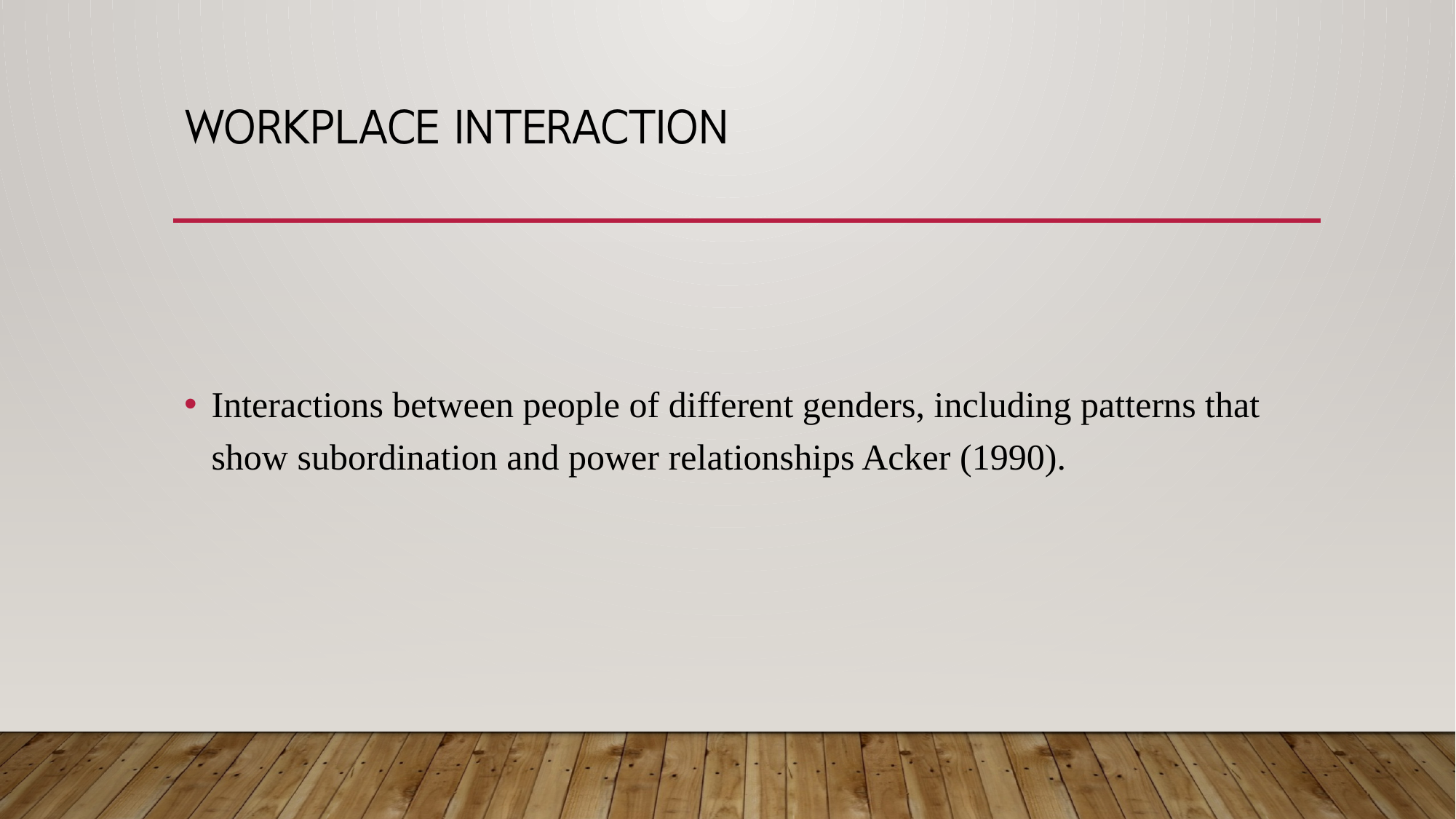

# Workplace interaction

Interactions between people of different genders, including patterns that show subordination and power relationships Acker (1990).